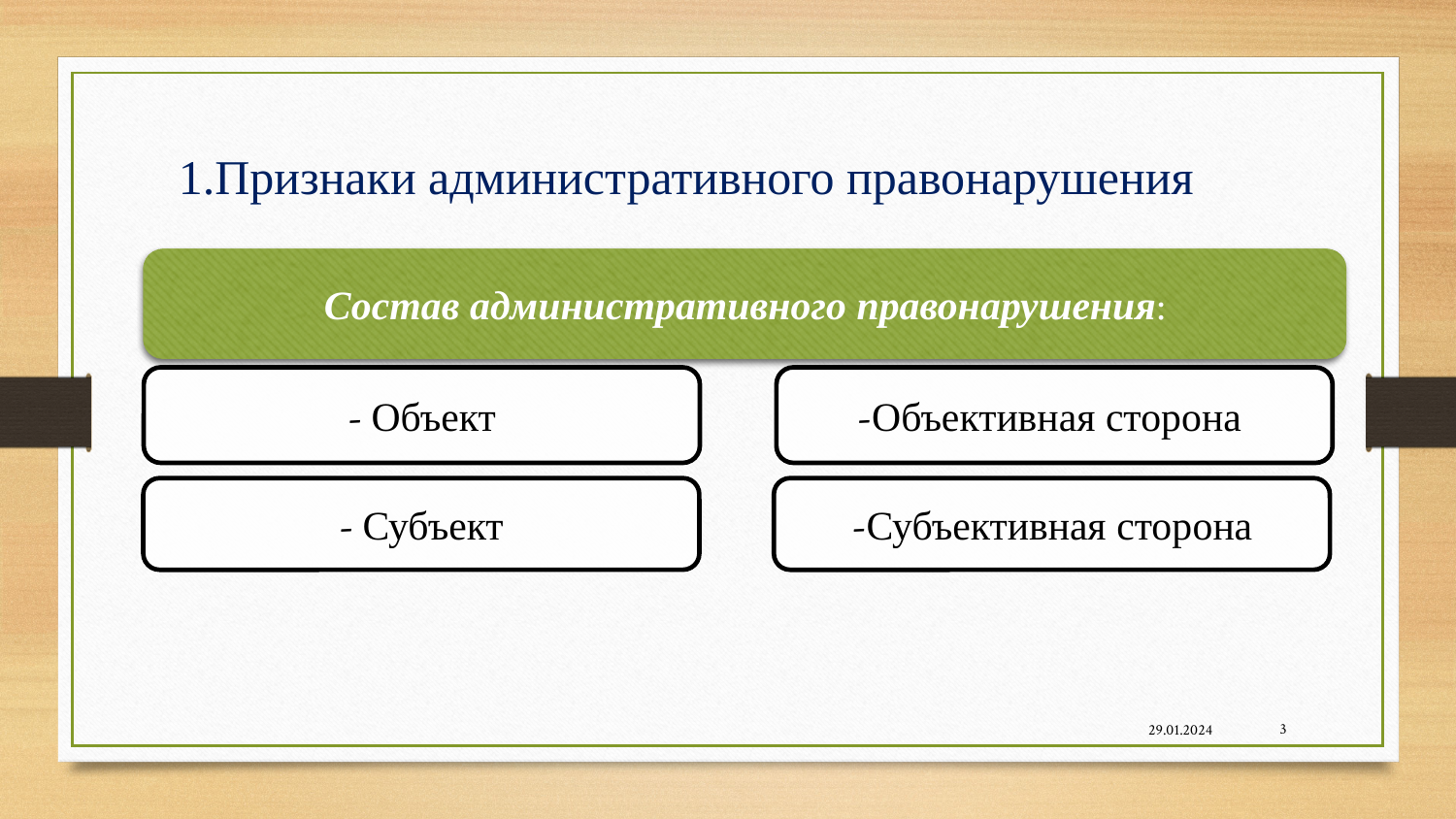

# 1.Признаки административного правонарушения
Состав административного правонарушения:
- Объект
-Объективная сторона
- Субъект
-Субъективная сторона
29.01.2024
3